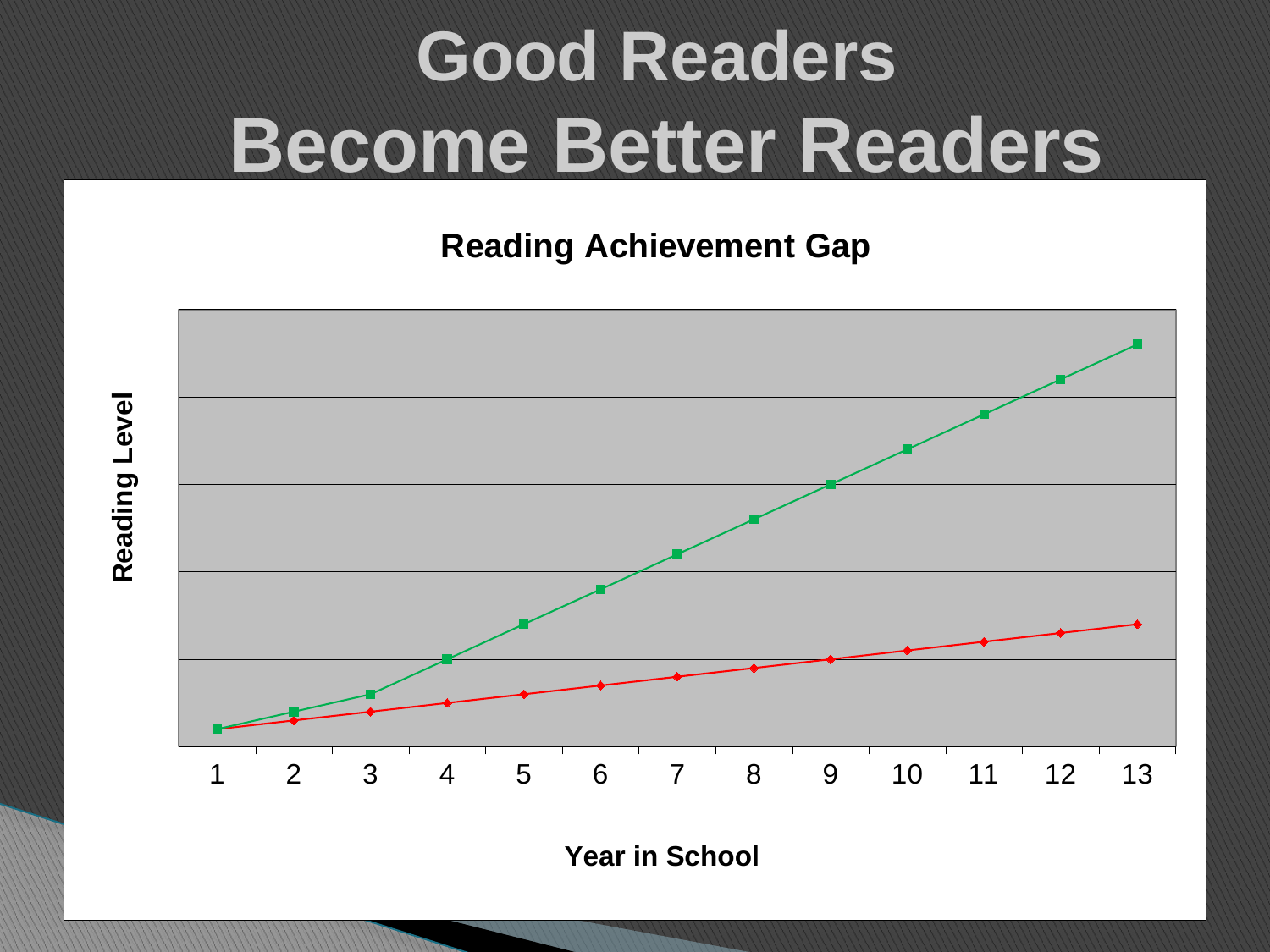

# Good Readers Become Better Readers

### Chart: Reading Achievement Gap

| Category |  |  |
|---|---|---|